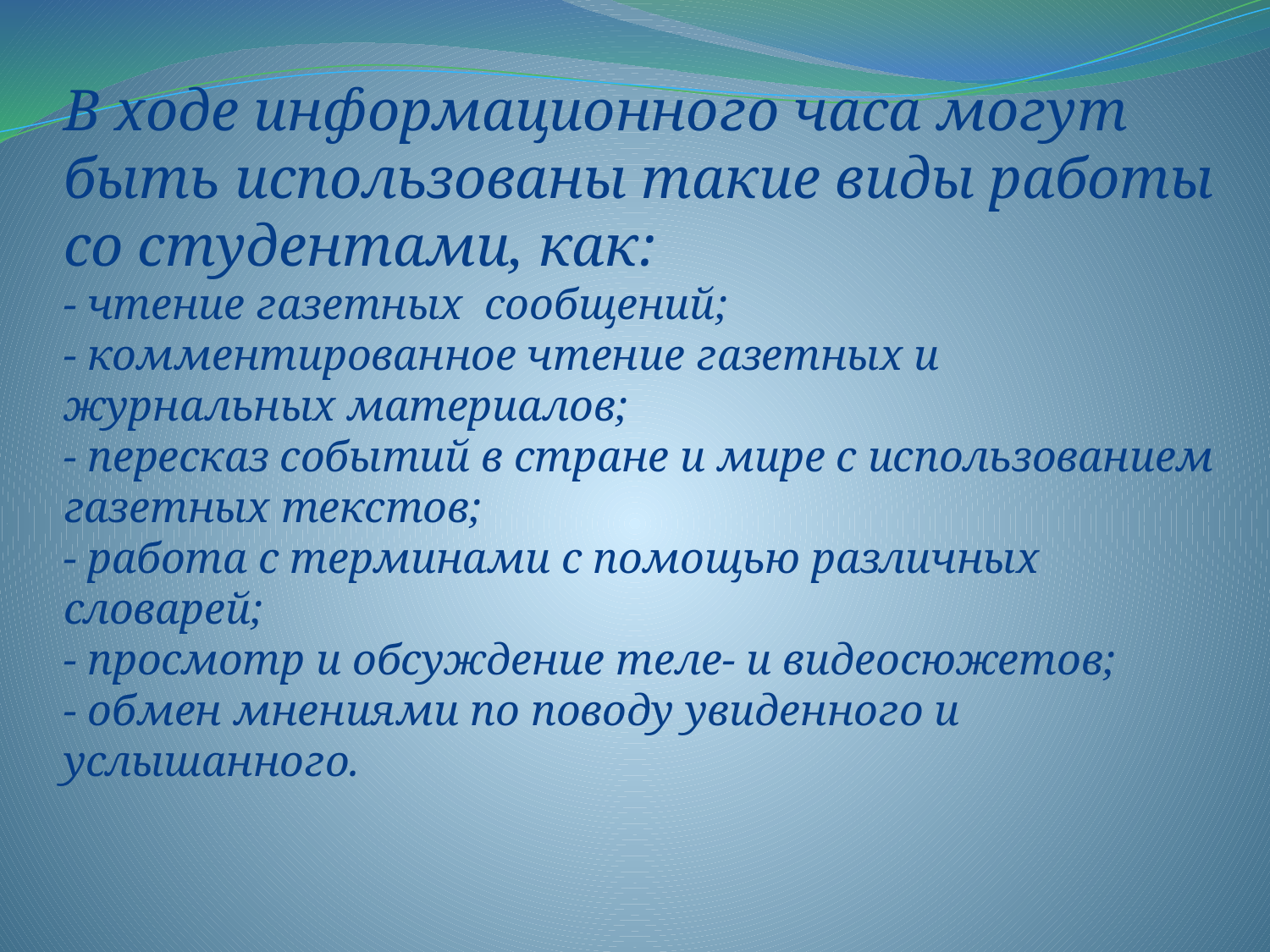

# В ходе информационного часа могут быть использованы такие виды работы со студентами, как: - чтение газетных  сообщений; - комментированное чтение газетных и журнальных материалов; - пересказ событий в стране и мире с использованием газетных текстов; - работа с терминами с помощью различных словарей; - просмотр и обсуждение теле- и видеосюжетов; - обмен мнениями по поводу увиденного и услышанного.